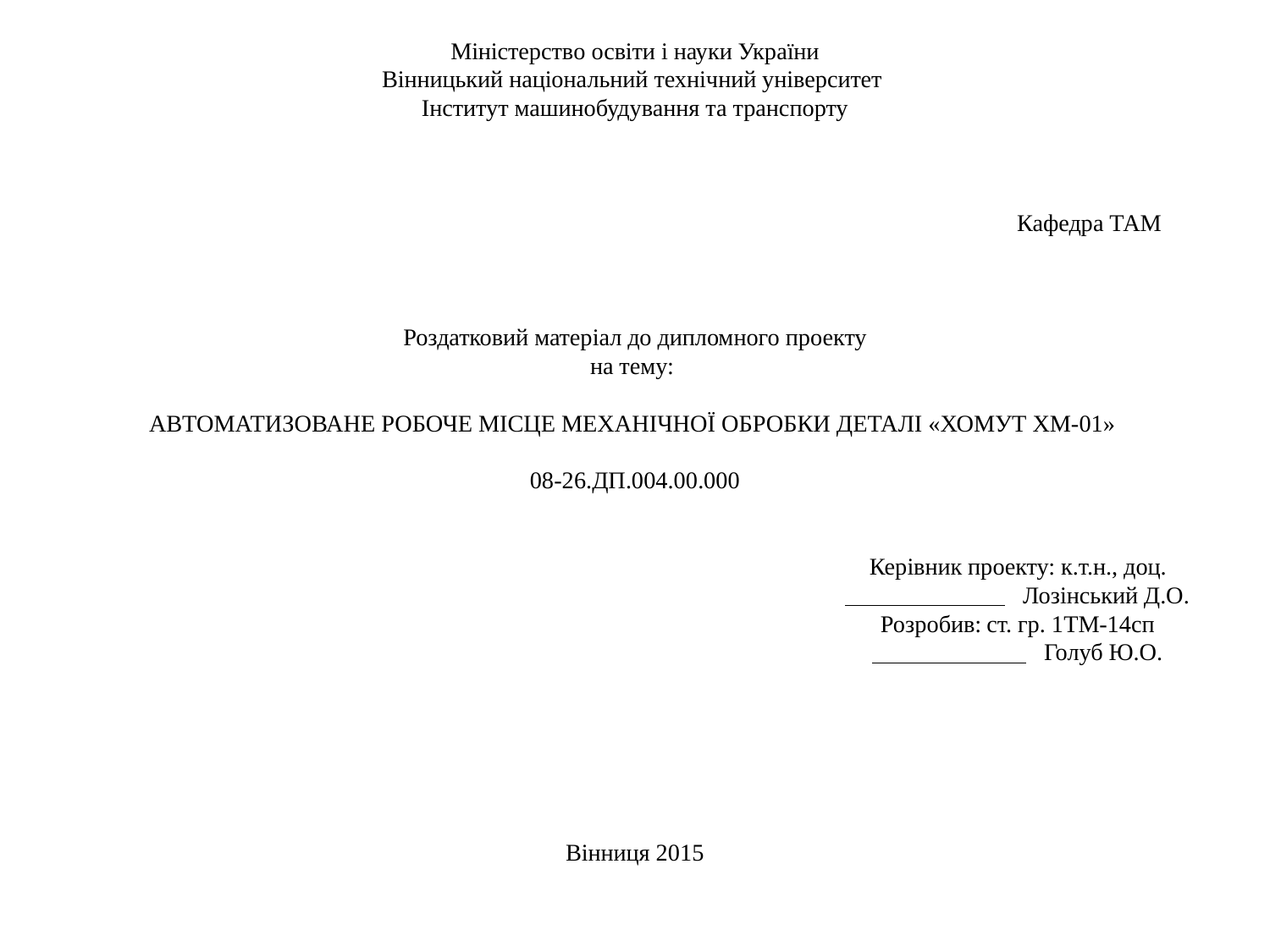

# Міністерство освіти і науки України Вінницький національний технічний університет Інститут машинобудування та транспорту       Кафедра ТАМ   Роздатковий матеріал до дипломного проекту на тему:   АВТОМАТИЗОВАНЕ РОБОЧЕ МІСЦЕ МЕХАНІЧНОЇ ОБРОБКИ ДЕТАЛІ «ХОМУТ ХМ-01»   08-26.ДП.004.00.000     Керівник проекту: к.т.н., доц. Лозінський Д.О. Розробив: cт. гр. 1TM-14сп Голуб Ю.О.       Вінниця 2015